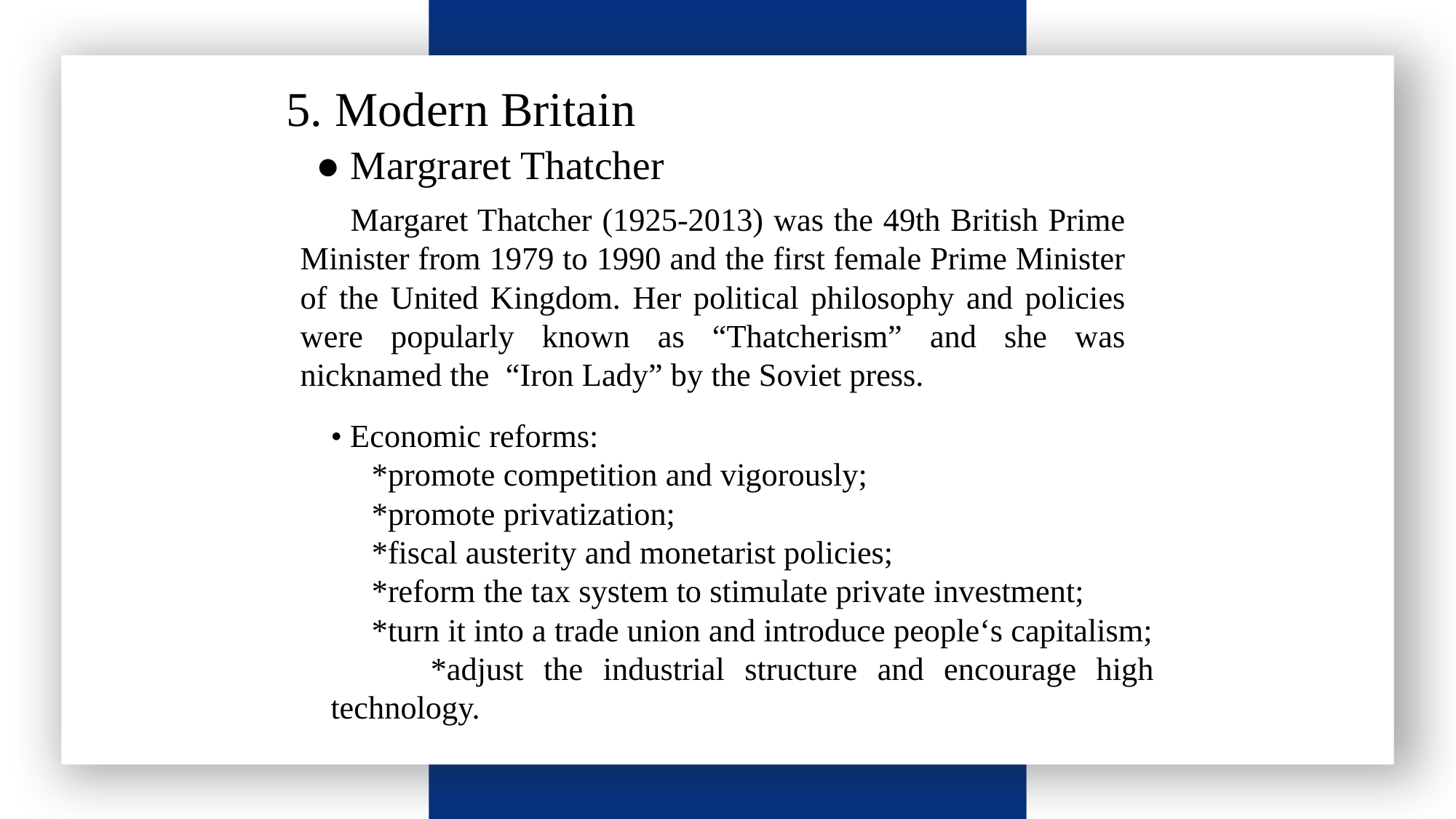

5. Modern Britain
● Margraret Thatcher
     Margaret Thatcher (1925-2013) was the 49th British Prime Minister from 1979 to 1990 and the first female Prime Minister of the United Kingdom. Her political philosophy and policies were popularly known as “Thatcherism” and she was nicknamed the  “Iron Lady” by the Soviet press.
• Economic reforms:
     *promote competition and vigorously;
     *promote privatization;
     *fiscal austerity and monetarist policies;
     *reform the tax system to stimulate private investment;
     *turn it into a trade union and introduce people‘s capitalism;
     *adjust the industrial structure and encourage high technology.